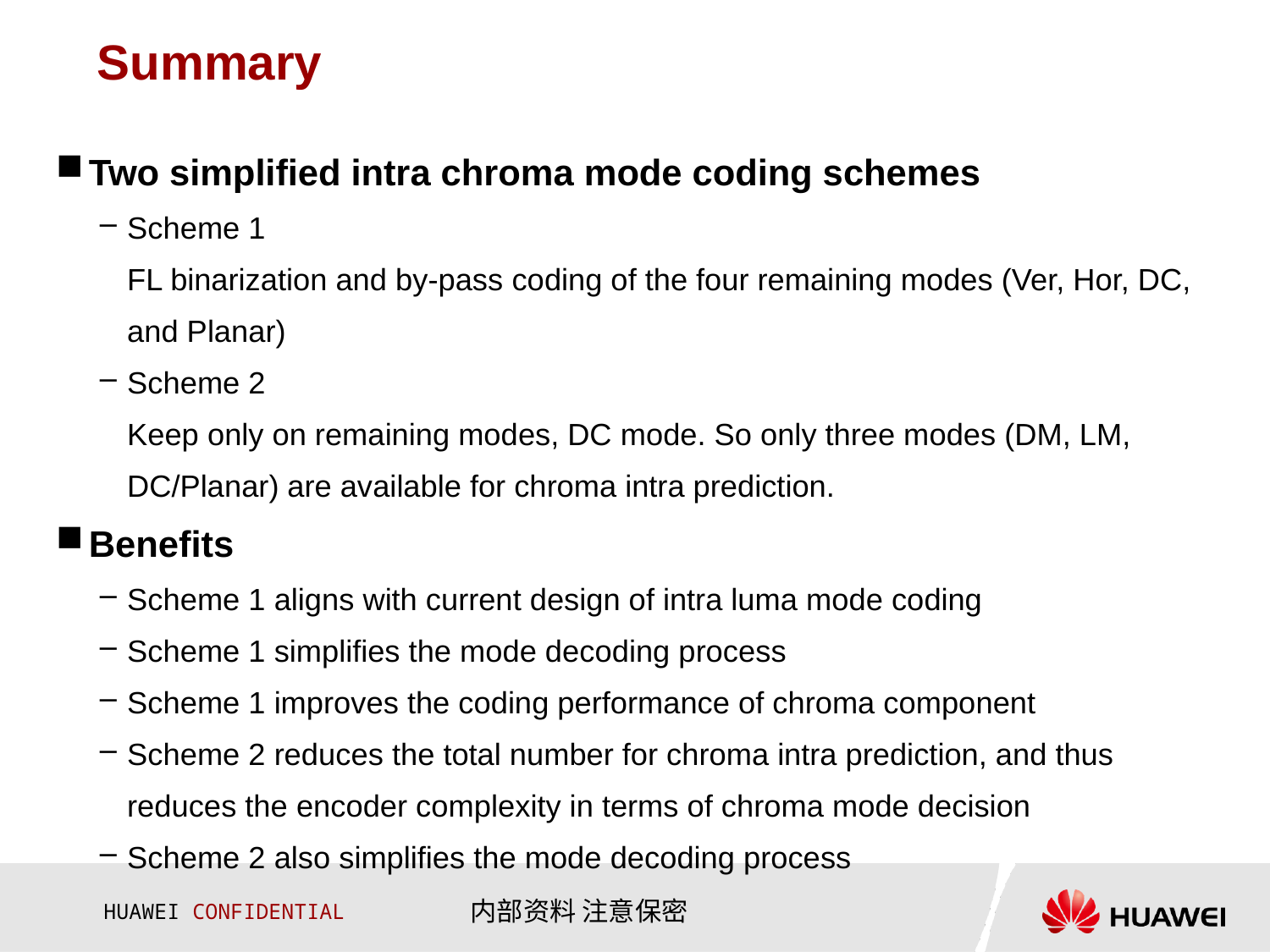

# Summary
Two simplified intra chroma mode coding schemes
Scheme 1
FL binarization and by-pass coding of the four remaining modes (Ver, Hor, DC, and Planar)
Scheme 2
Keep only on remaining modes, DC mode. So only three modes (DM, LM, DC/Planar) are available for chroma intra prediction.
Benefits
Scheme 1 aligns with current design of intra luma mode coding
Scheme 1 simplifies the mode decoding process
Scheme 1 improves the coding performance of chroma component
Scheme 2 reduces the total number for chroma intra prediction, and thus reduces the encoder complexity in terms of chroma mode decision
Scheme 2 also simplifies the mode decoding process